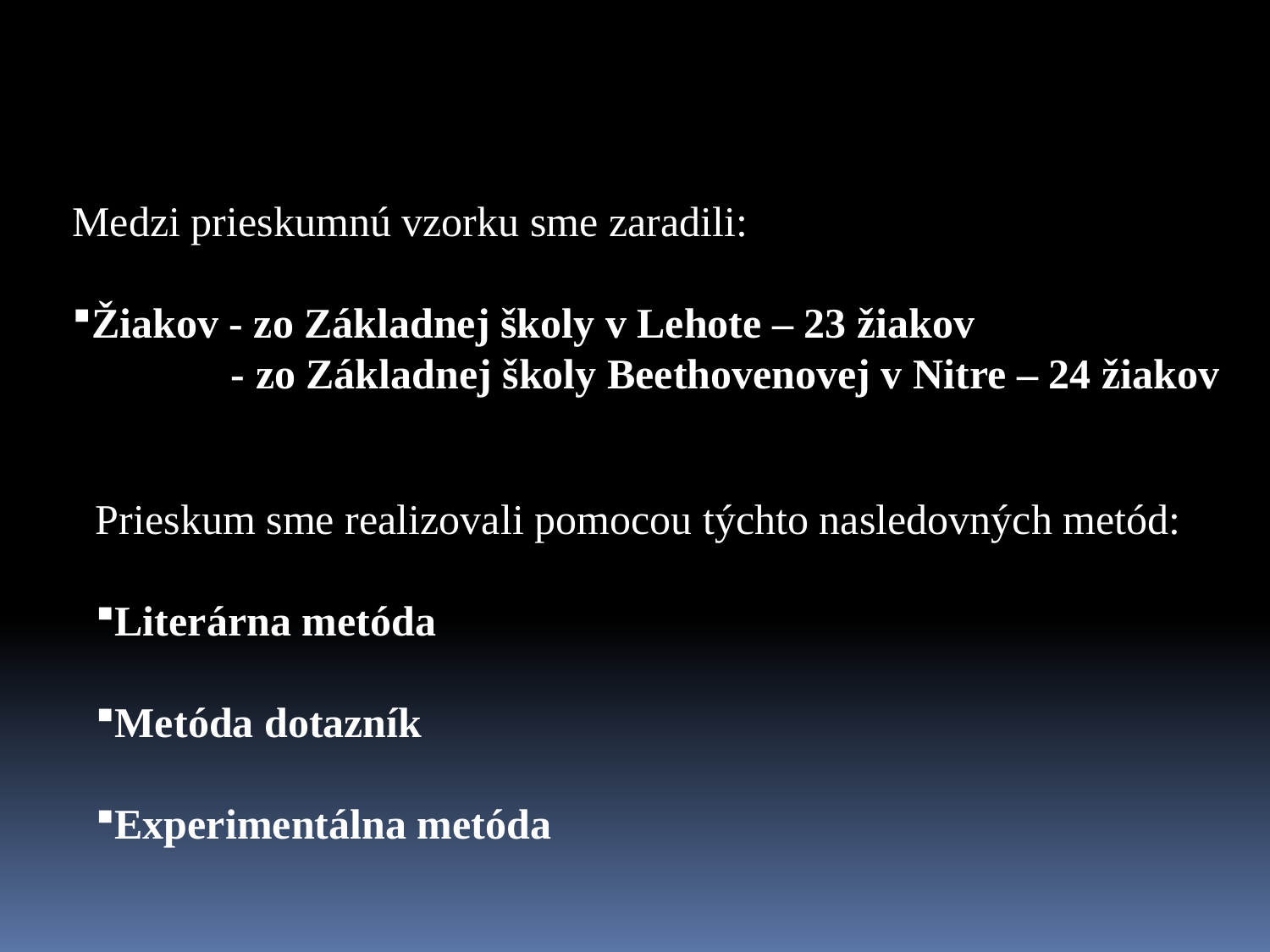

Medzi prieskumnú vzorku sme zaradili:

Žiakov - zo Základnej školy v Lehote – 23 žiakov
               - zo Základnej školy Beethovenovej v Nitre – 24 žiakov
Prieskum sme realizovali pomocou týchto nasledovných metód:

Literárna metóda

Metóda dotazník

Experimentálna metóda